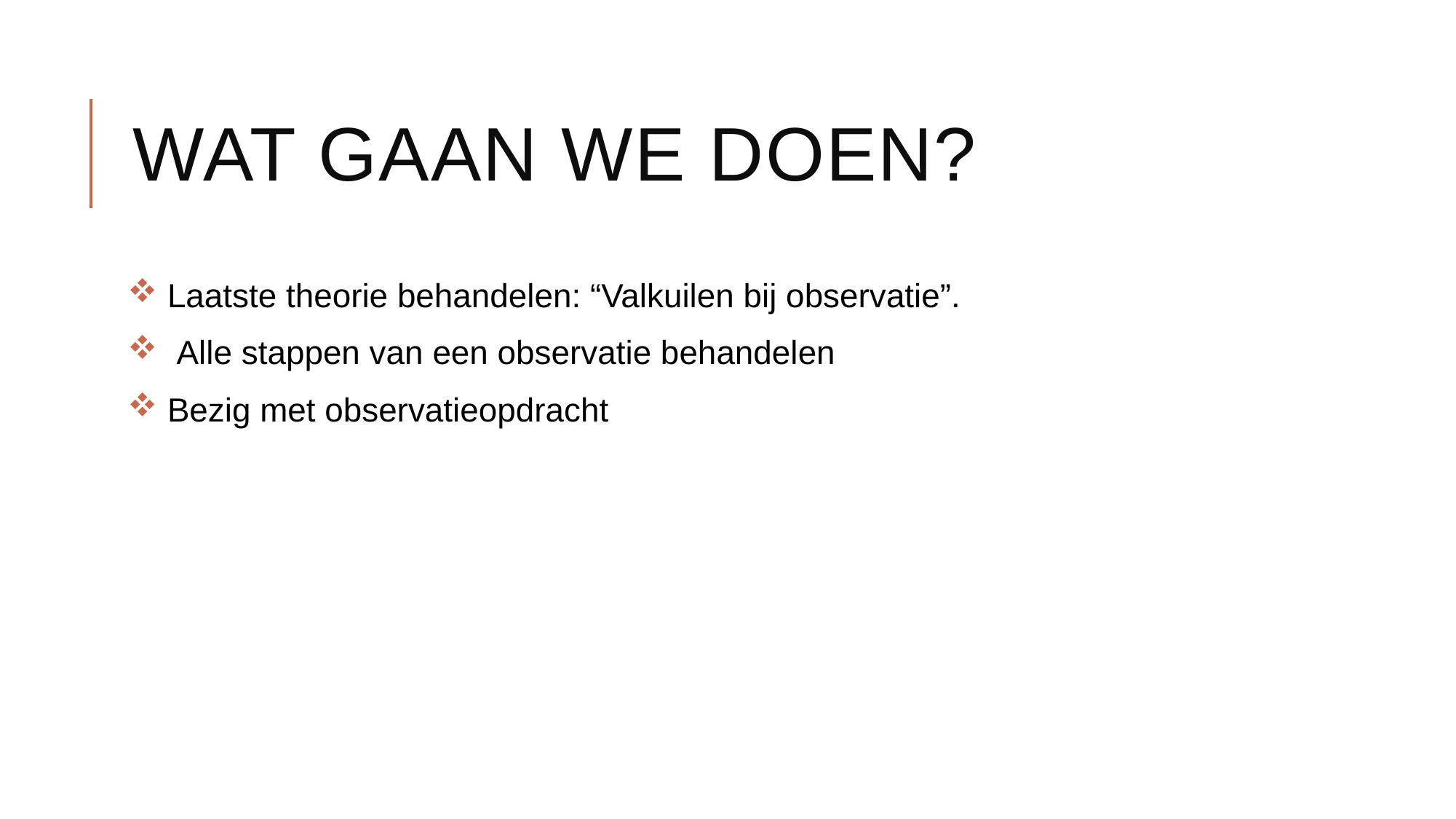

# Wat gaan we doen?
 Laatste theorie behandelen: “Valkuilen bij observatie”.
  Alle stappen van een observatie behandelen
 Bezig met observatieopdracht